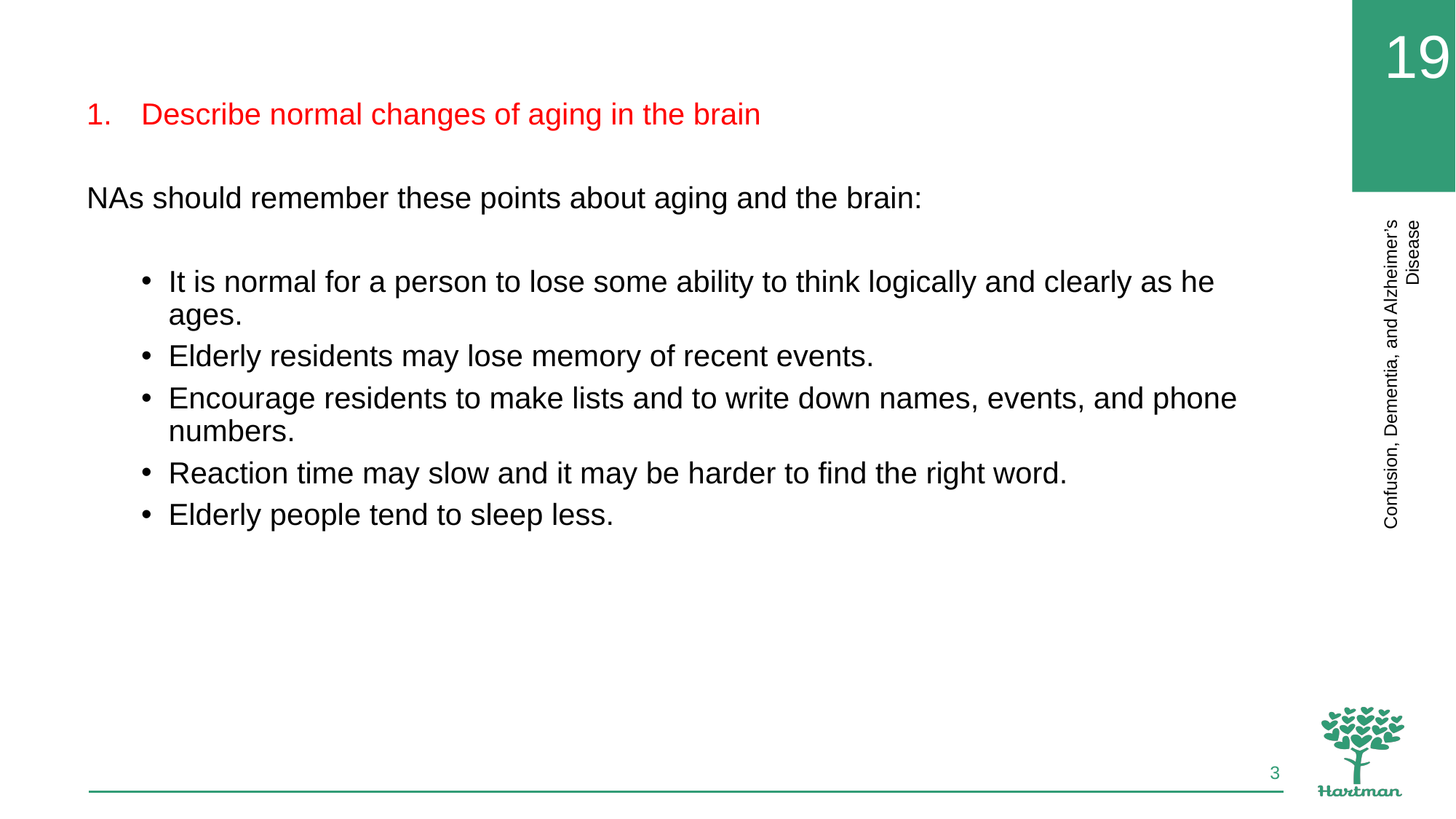

Describe normal changes of aging in the brain

NAs should remember these points about aging and the brain:

It is normal for a person to lose some ability to think logically and clearly as he ages.
Elderly residents may lose memory of recent events.
Encourage residents to make lists and to write down names, events, and phone numbers.
Reaction time may slow and it may be harder to find the right word.
Elderly people tend to sleep less.

3